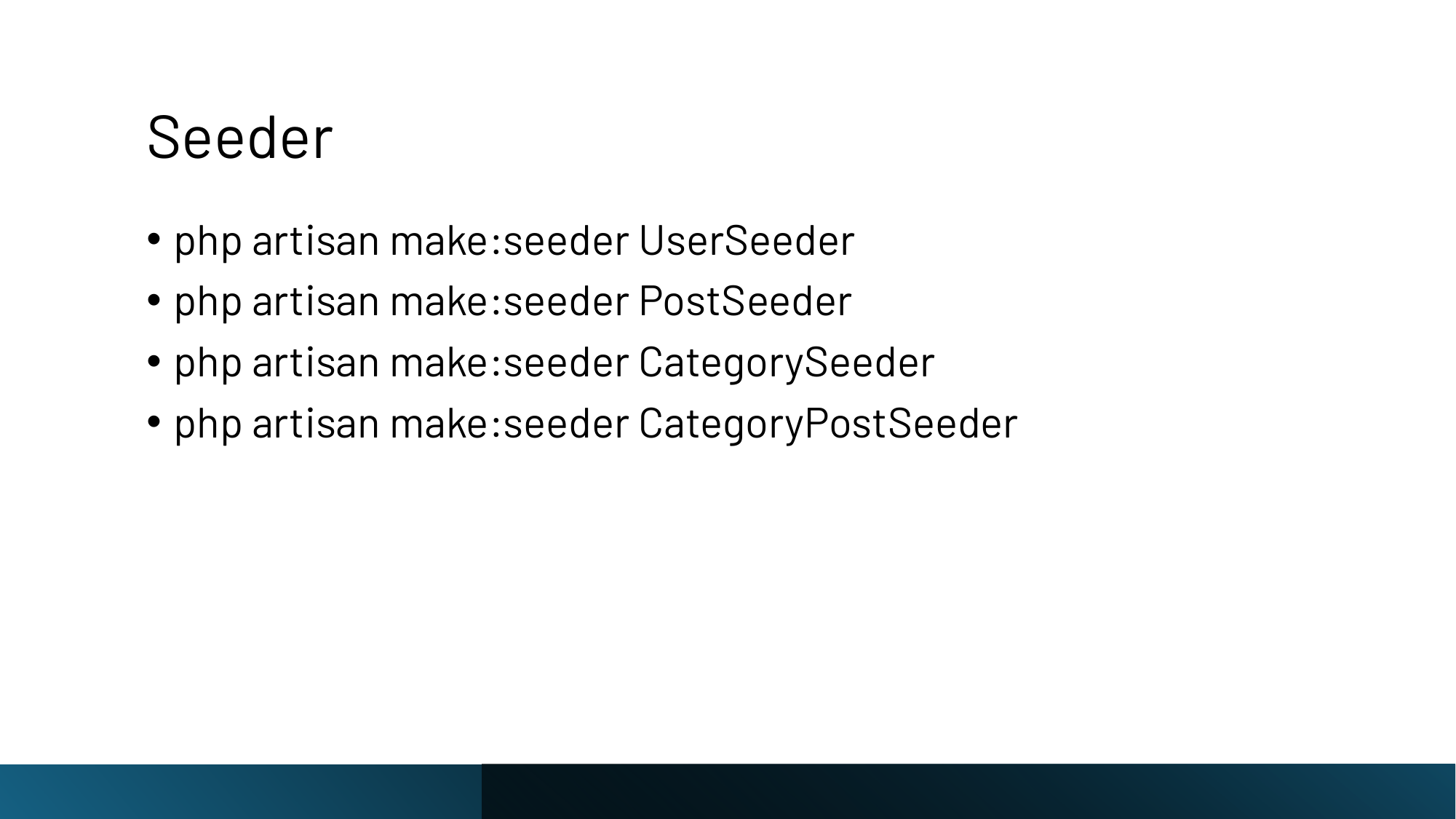

# Seeder
php artisan make:seeder UserSeeder
php artisan make:seeder PostSeeder
php artisan make:seeder CategorySeeder
php artisan make:seeder CategoryPostSeeder